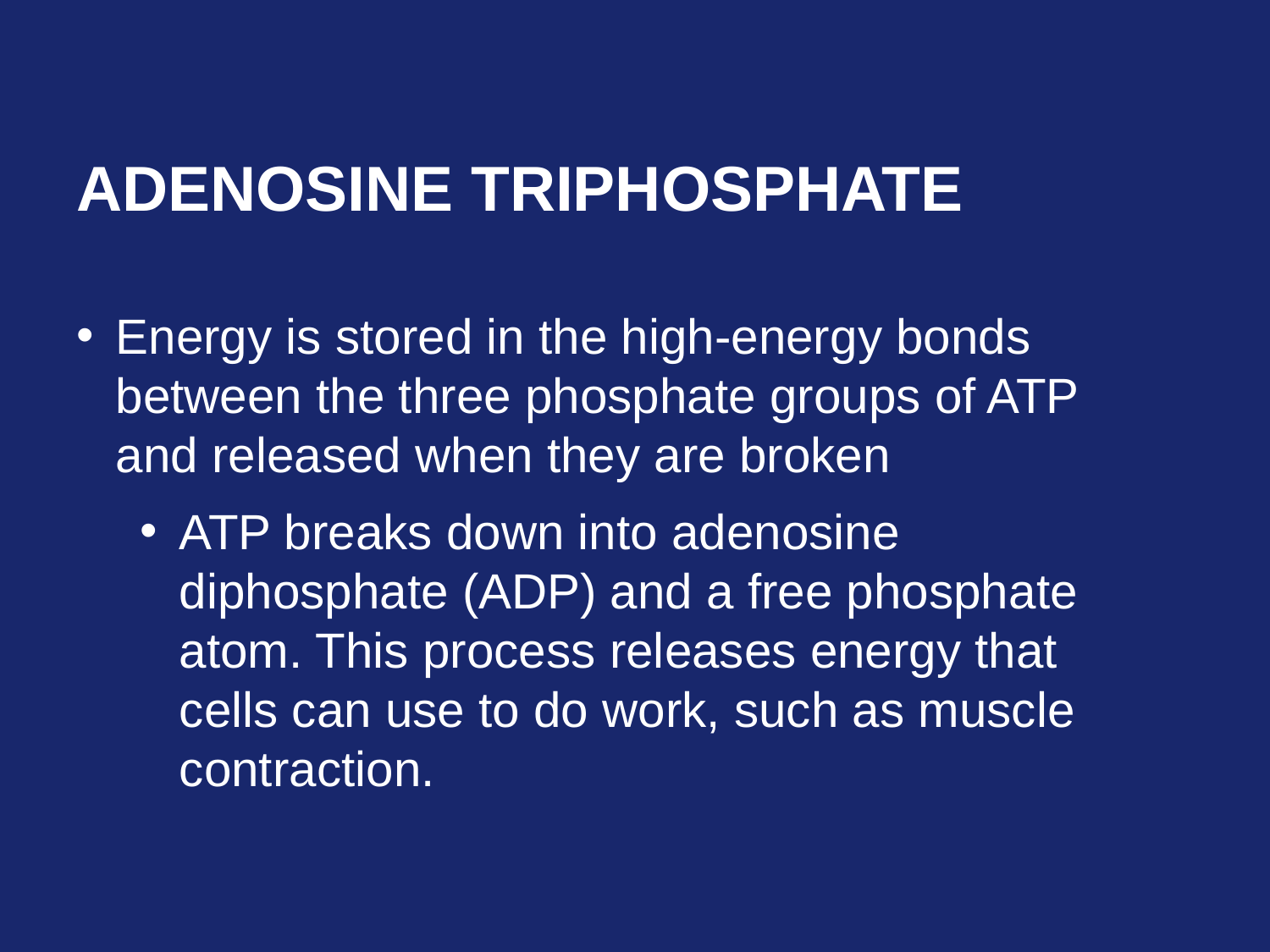

# Adenosine triphosphate
Energy is stored in the high-energy bonds between the three phosphate groups of ATP and released when they are broken
ATP breaks down into adenosine diphosphate (ADP) and a free phosphate atom. This process releases energy that cells can use to do work, such as muscle contraction.